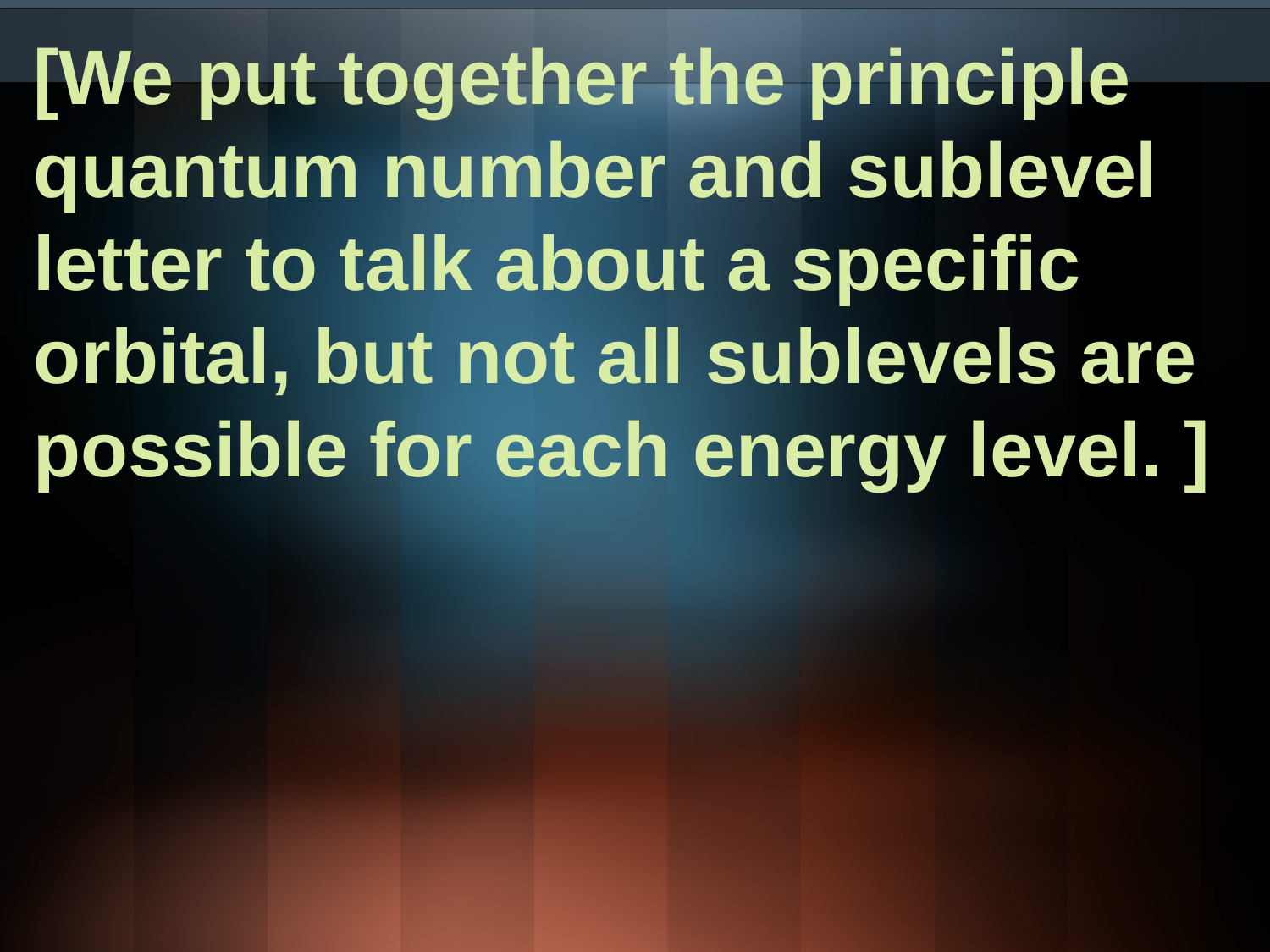

[We put together the principle quantum number and sublevel letter to talk about a specific orbital, but not all sublevels are possible for each energy level. ]